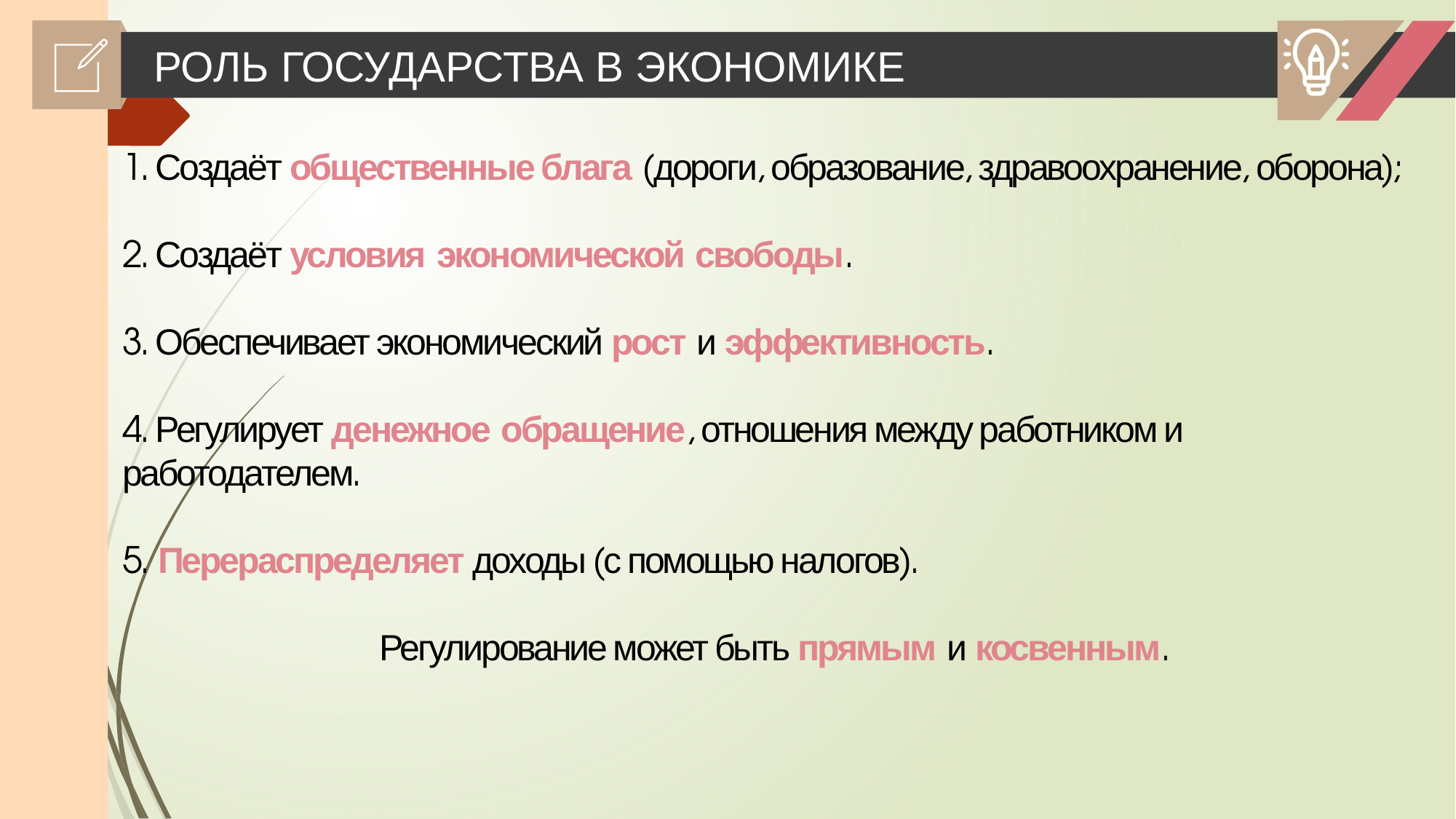

РОЛЬ ГОСУДАРСТВА В ЭКОНОМИКЕ

1. Создаёт общественные блага (дороги, образование, здравоохранение, оборона);

2. Создаёт условия экономической свободы.

3. Обеспечивает экономический рост и эффективность.

4. Регулирует денежное обращение, отношения между работником и работодателем.

5. Перераспределяет доходы (с помощью налогов).

Регулирование может быть прямым и косвенным.